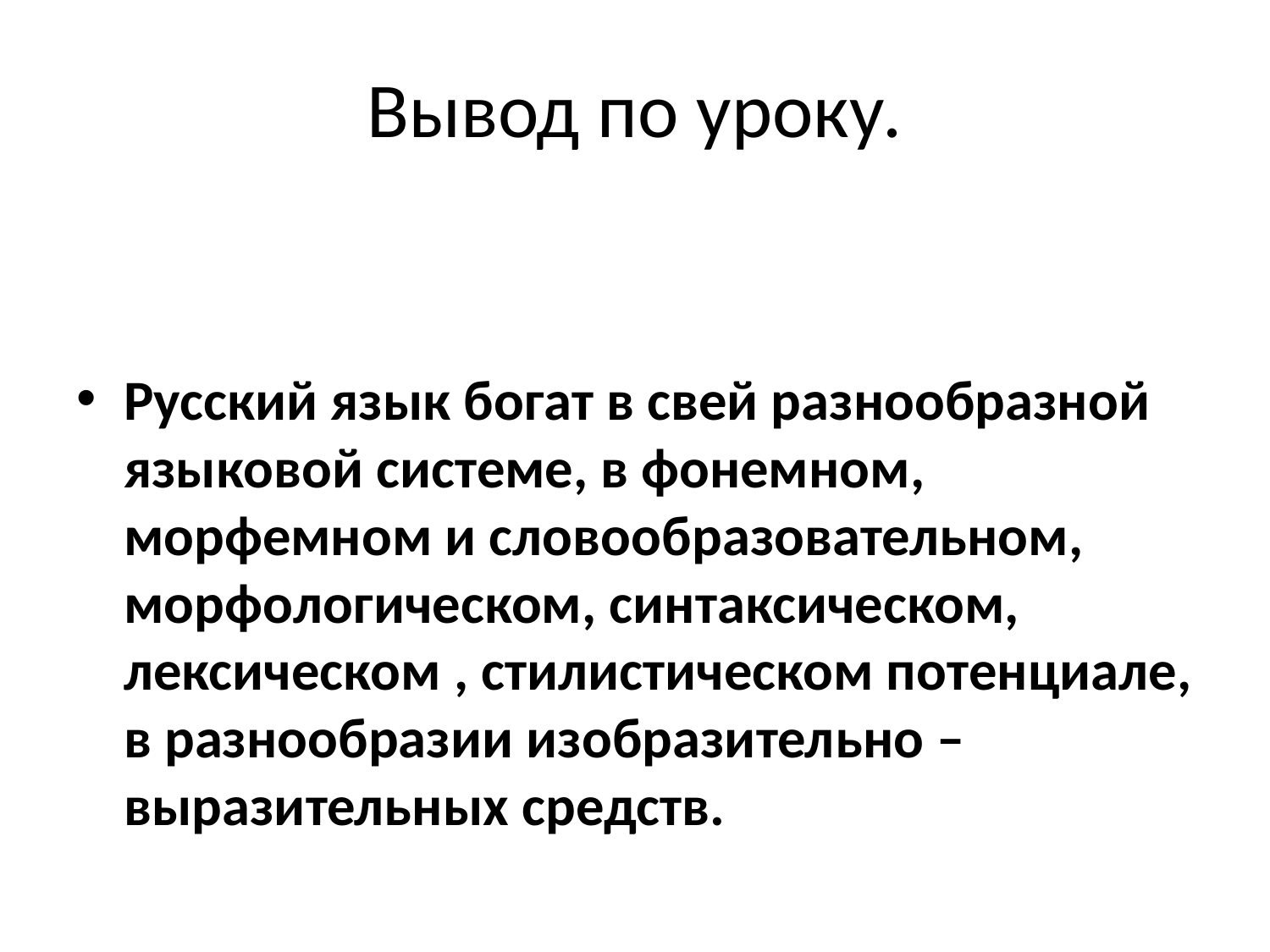

# Вывод по уроку.
Русский язык богат в свей разнообразной языковой системе, в фонемном, морфемном и словообразовательном, морфологическом, синтаксическом, лексическом , стилистическом потенциале, в разнообразии изобразительно – выразительных средств.